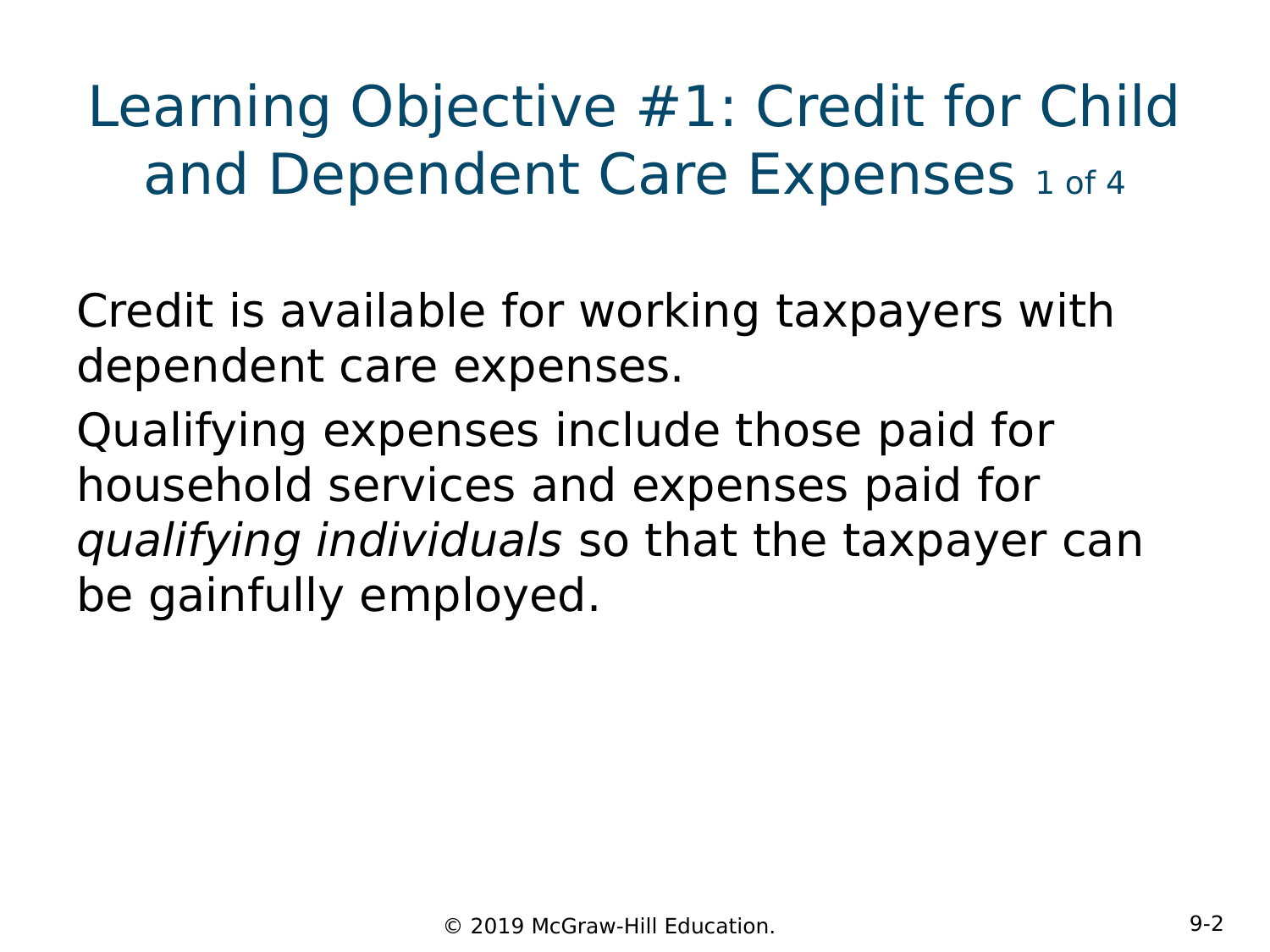

# Learning Objective #1: Credit for Child and Dependent Care Expenses 1 of 4
Credit is available for working taxpayers with dependent care expenses.
Qualifying expenses include those paid for household services and expenses paid for qualifying individuals so that the taxpayer can be gainfully employed.